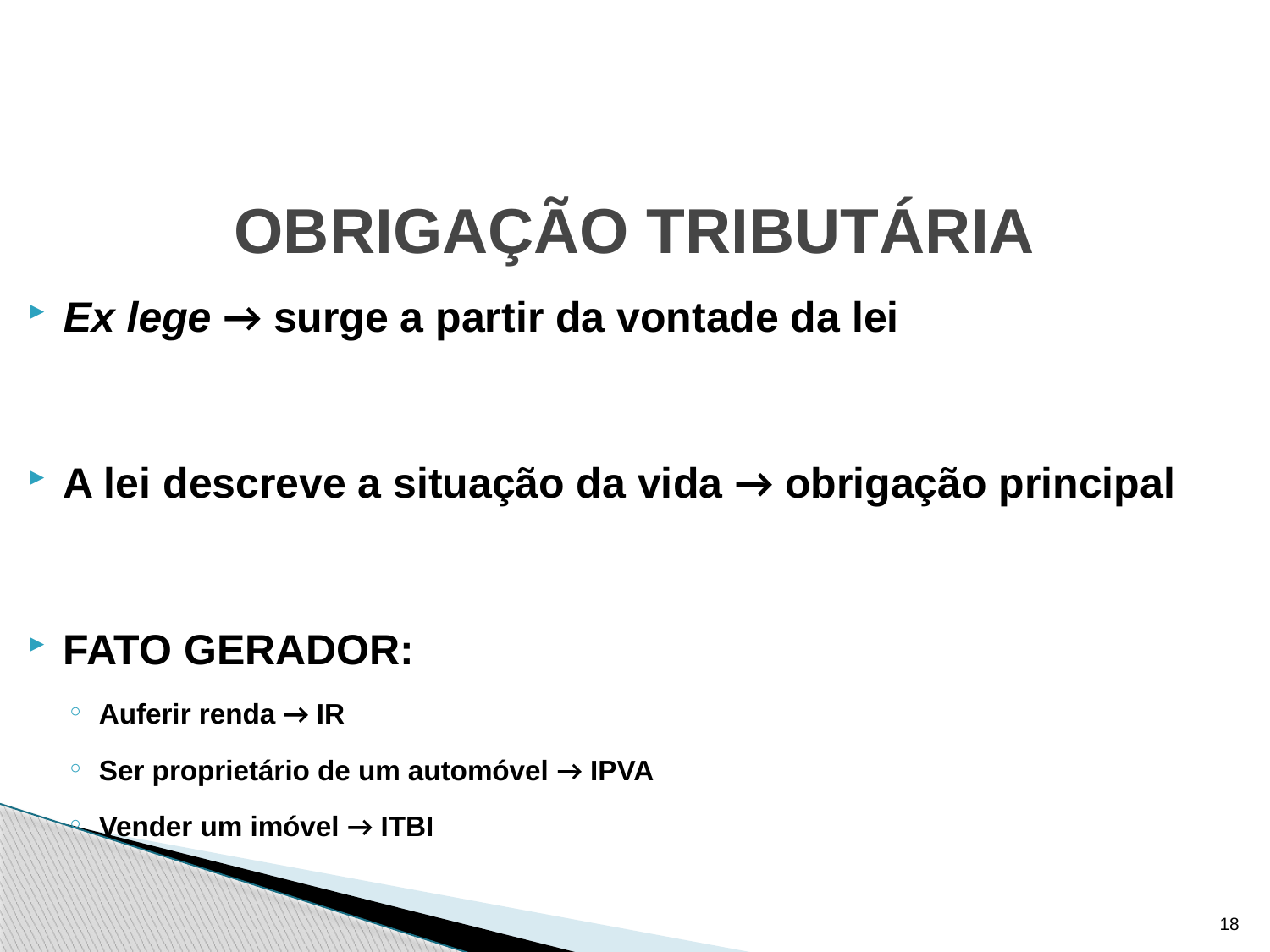

# OBRIGAÇÃO TRIBUTÁRIA
Ex lege → surge a partir da vontade da lei

A lei descreve a situação da vida → obrigação principal

FATO GERADOR:
Auferir renda → IR
Ser proprietário de um automóvel → IPVA
Vender um imóvel → ITBI

18